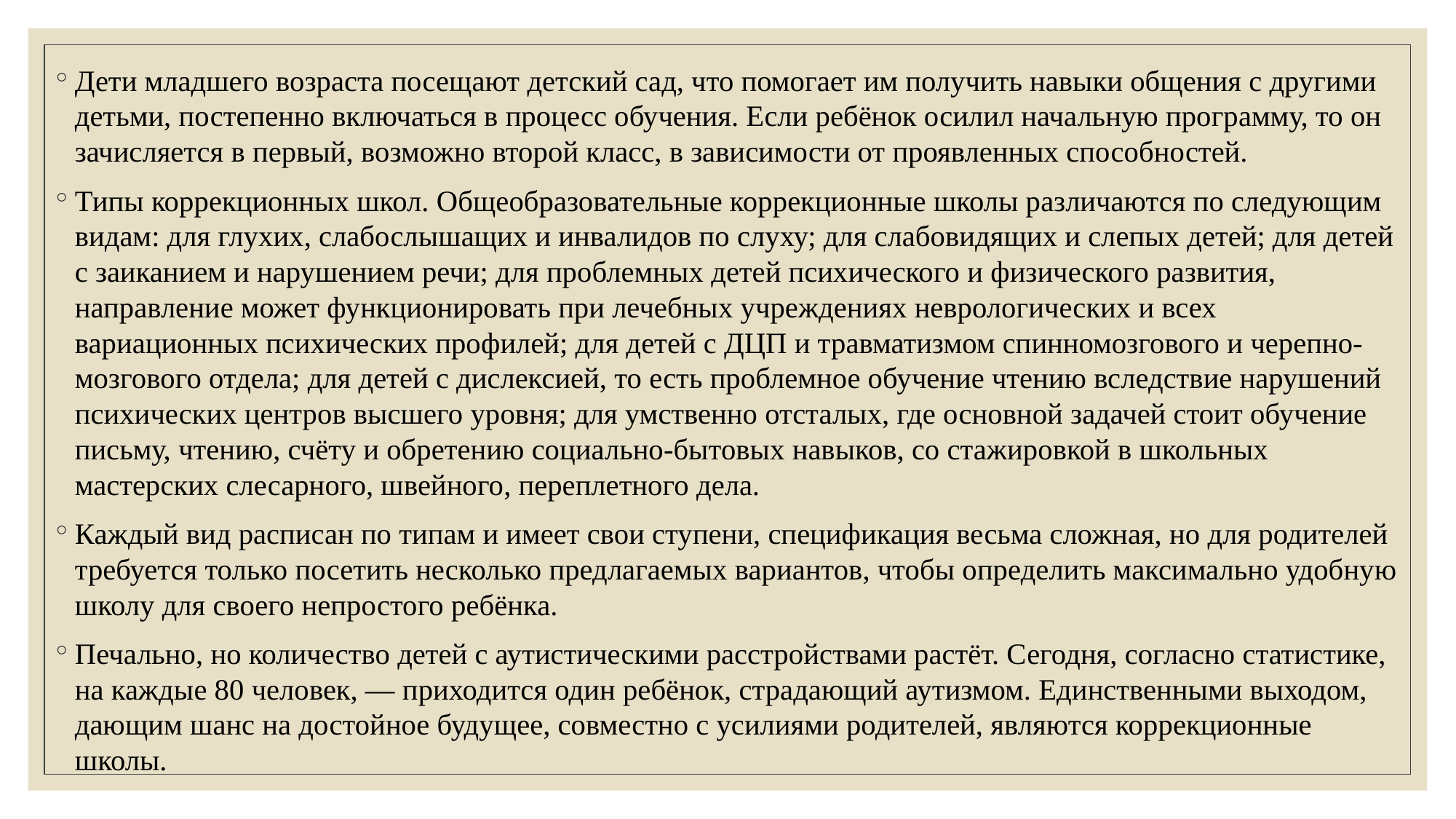

Дети младшего возраста посещают детский сад, что помогает им получить навыки общения с другими детьми, постепенно включаться в процесс обучения. Если ребёнок осилил начальную программу, то он зачисляется в первый, возможно второй класс, в зависимости от проявленных способностей.
Типы коррекционных школ. Общеобразовательные коррекционные школы различаются по следующим видам: для глухих, слабослышащих и инвалидов по слуху; для слабовидящих и слепых детей; для детей с заиканием и нарушением речи; для проблемных детей психического и физического развития, направление может функционировать при лечебных учреждениях неврологических и всех вариационных психических профилей; для детей с ДЦП и травматизмом спинномозгового и черепно-мозгового отдела; для детей с дислексией, то есть проблемное обучение чтению вследствие нарушений психических центров высшего уровня; для умственно отсталых, где основной задачей стоит обучение письму, чтению, счёту и обретению социально-бытовых навыков, со стажировкой в школьных мастерских слесарного, швейного, переплетного дела.
Каждый вид расписан по типам и имеет свои ступени, спецификация весьма сложная, но для родителей требуется только посетить несколько предлагаемых вариантов, чтобы определить максимально удобную школу для своего непростого ребёнка.
Печально, но количество детей с аутистическими расстройствами растёт. Сегодня, согласно статистике, на каждые 80 человек, — приходится один ребёнок, страдающий аутизмом. Единственными выходом, дающим шанс на достойное будущее, совместно с усилиями родителей, являются коррекционные школы.